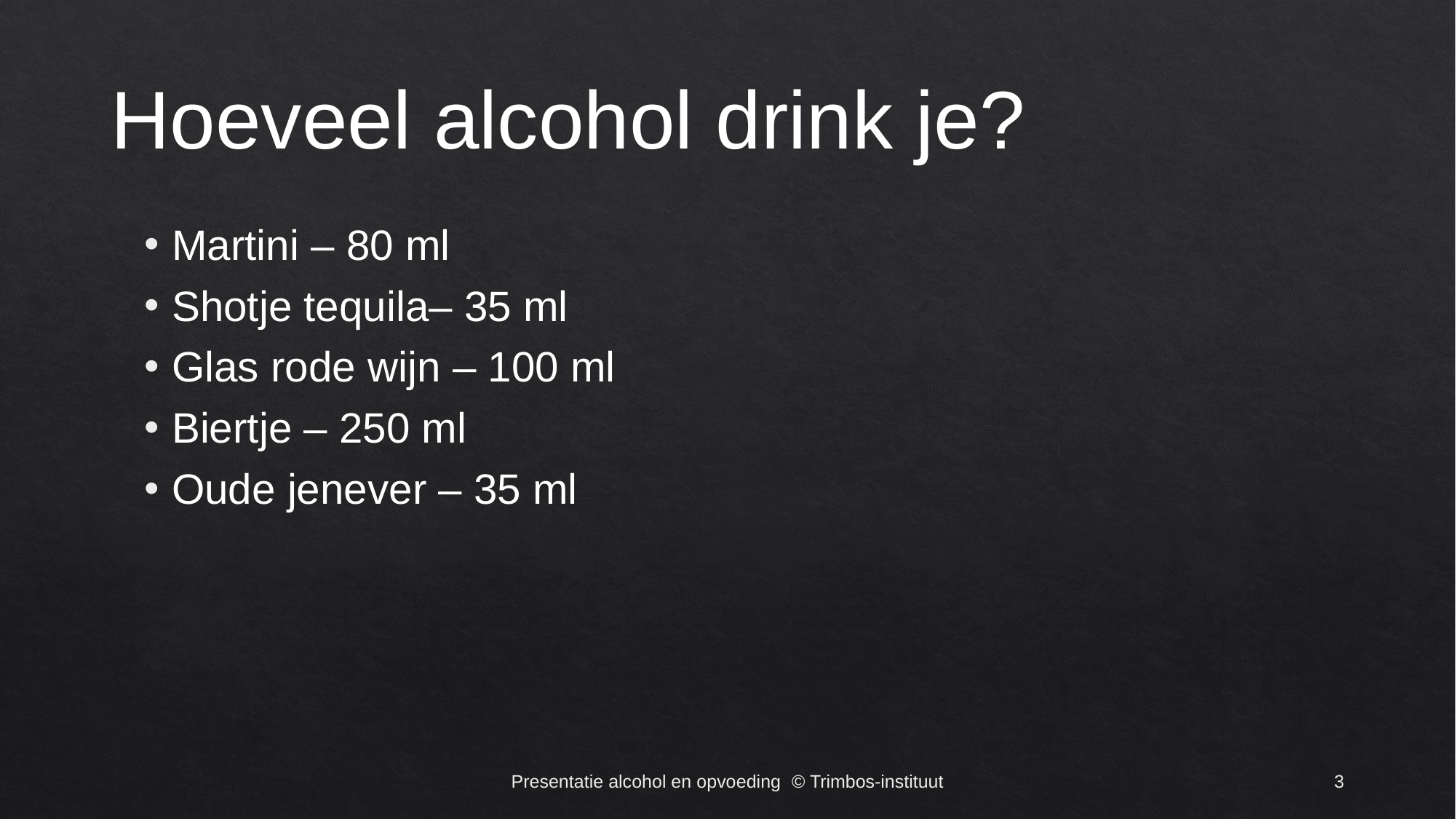

# Hoeveel alcohol drink je?
Martini – 80 ml
Shotje tequila– 35 ml
Glas rode wijn – 100 ml
Biertje – 250 ml
Oude jenever – 35 ml

Presentatie alcohol en opvoeding  © Trimbos-instituut
3